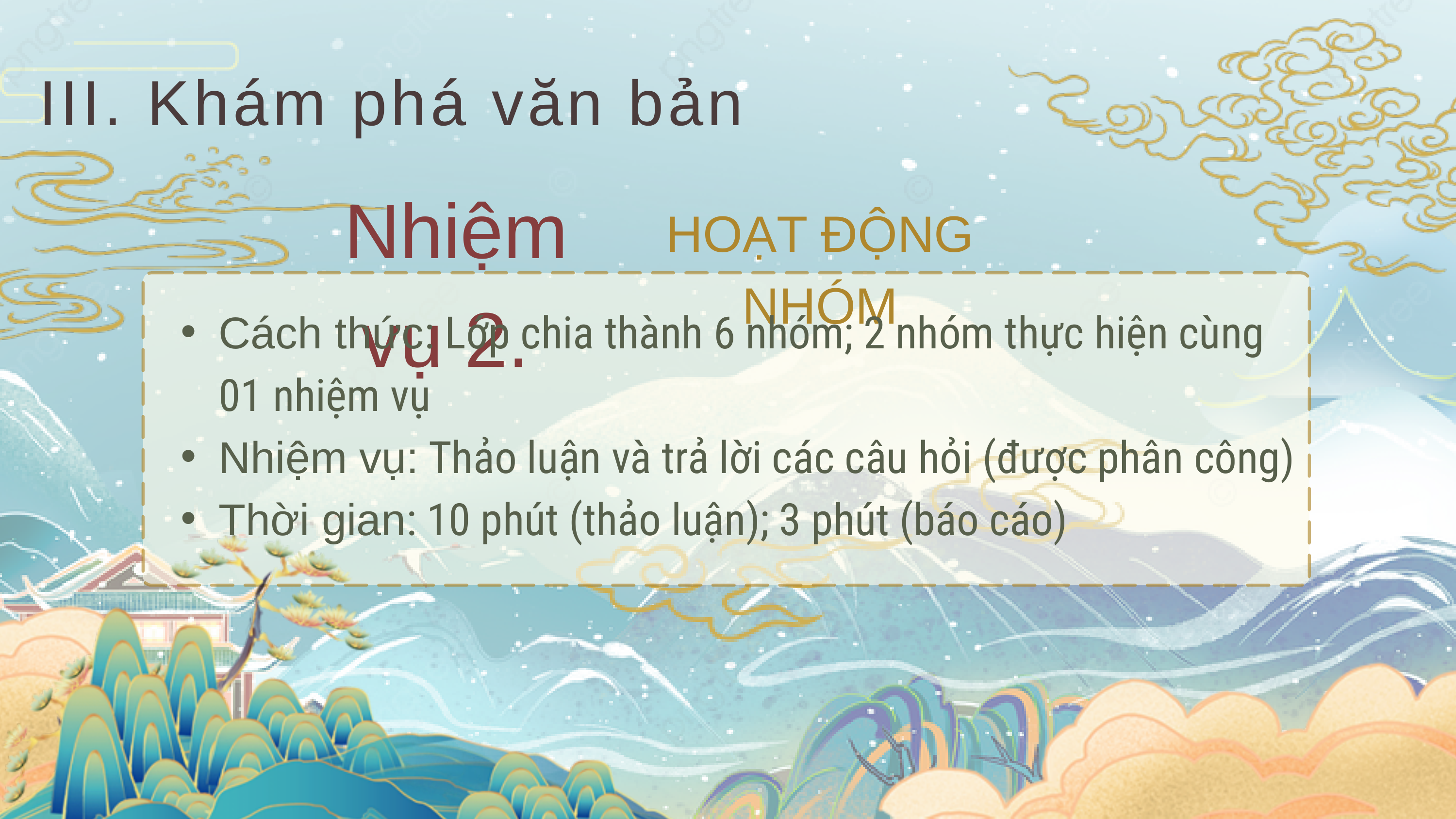

III. Khám phá văn bản

Nhiệm vụ 2.
HOẠT ĐỘNG NHÓM

Cách thức: Lớp chia thành 6 nhóm; 2 nhóm thực hiện cùng 01 nhiệm vụ
Nhiệm vụ: Thảo luận và trả lời các câu hỏi (được phân công)
Thời gian: 10 phút (thảo luận); 3 phút (báo cáo)